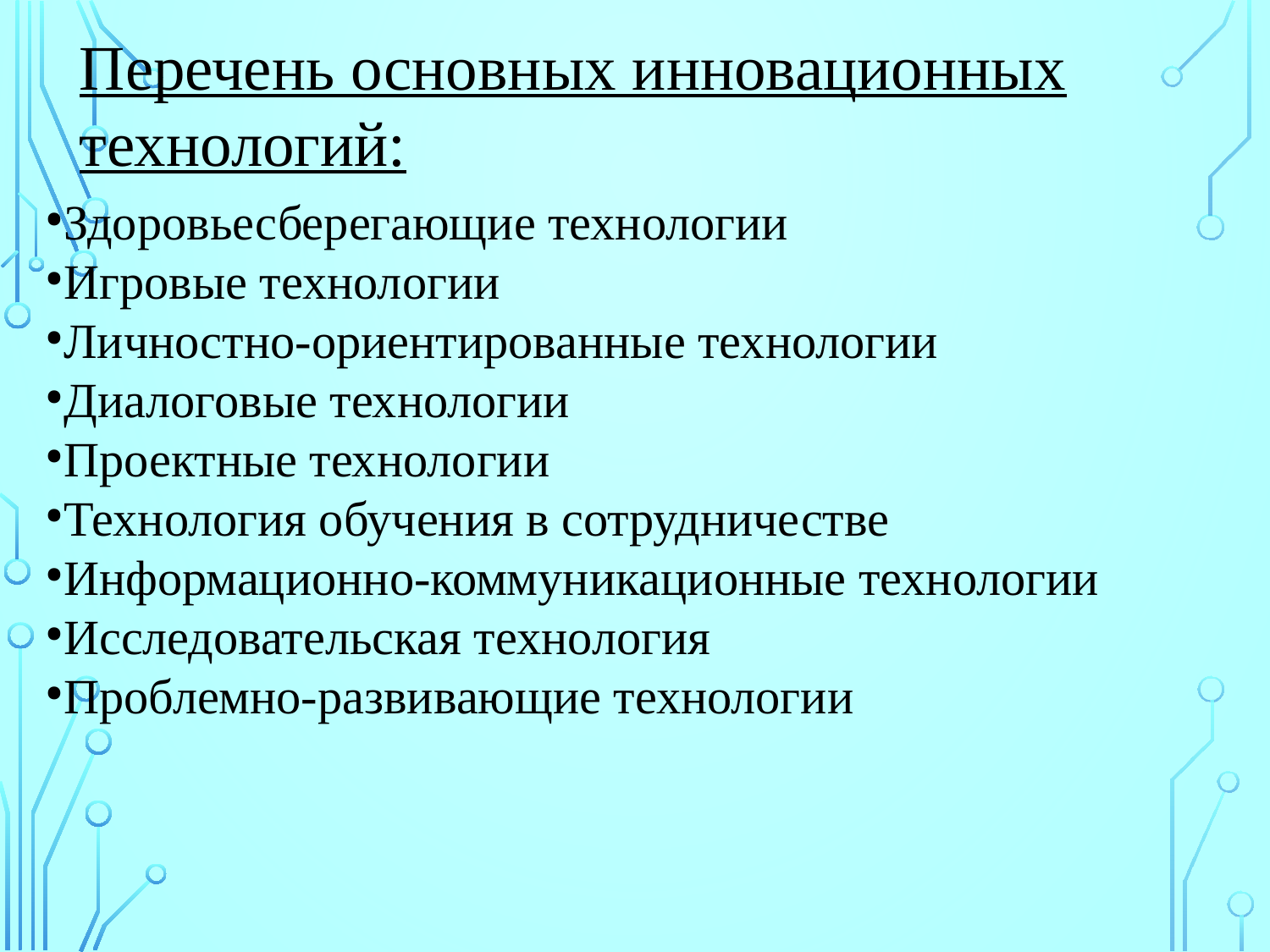

Перечень основных инновационных технологий:
Здоровьесберегающие технологии
Игровые технологии
Личностно-ориентированные технологии
Диалоговые технологии
Проектные технологии
Технология обучения в сотрудничестве
Информационно-коммуникационные технологии
Исследовательская технология
Проблемно-развивающие технологии